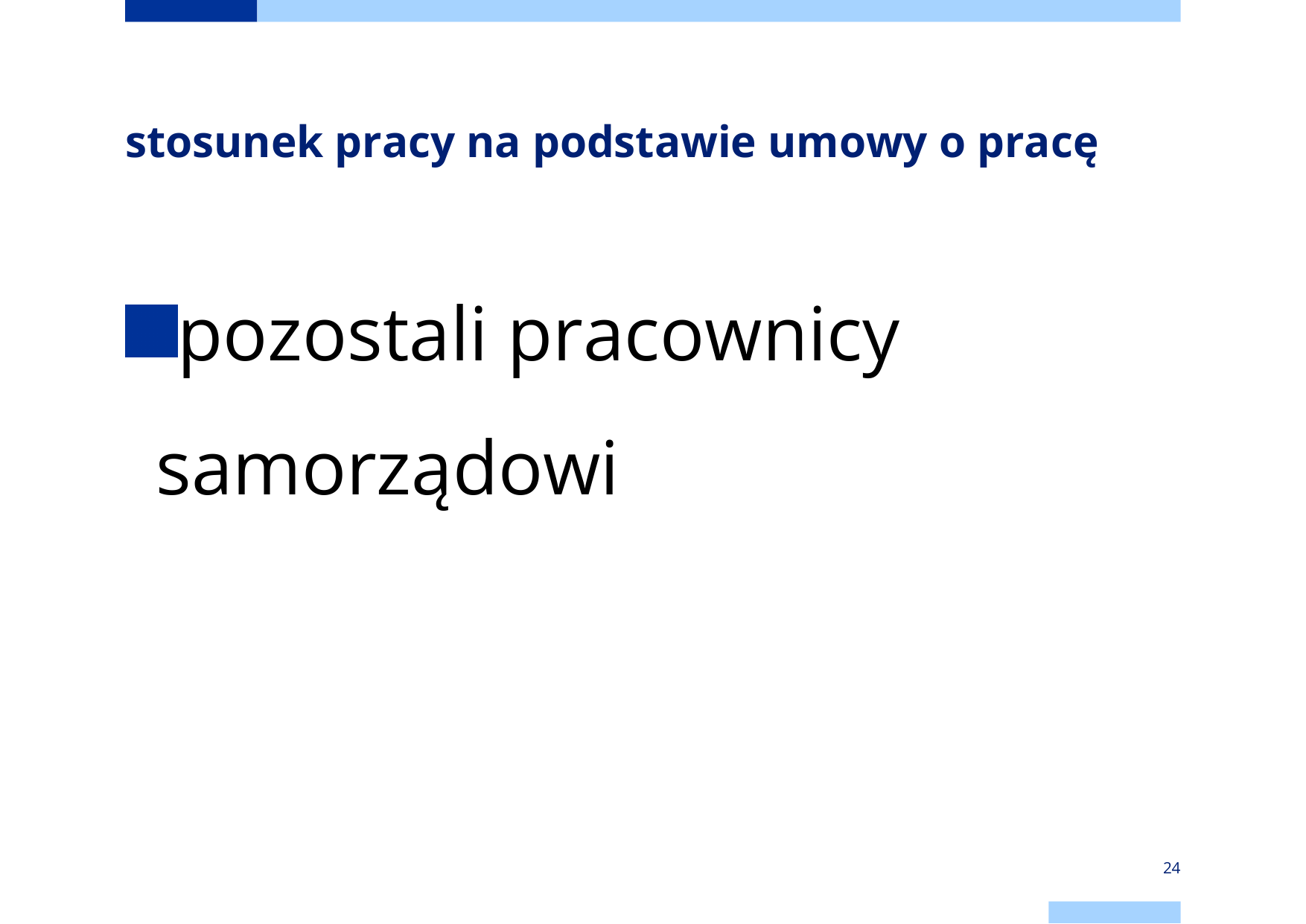

# stosunek pracy na podstawie umowy o pracę
pozostali pracownicy samorządowi
24